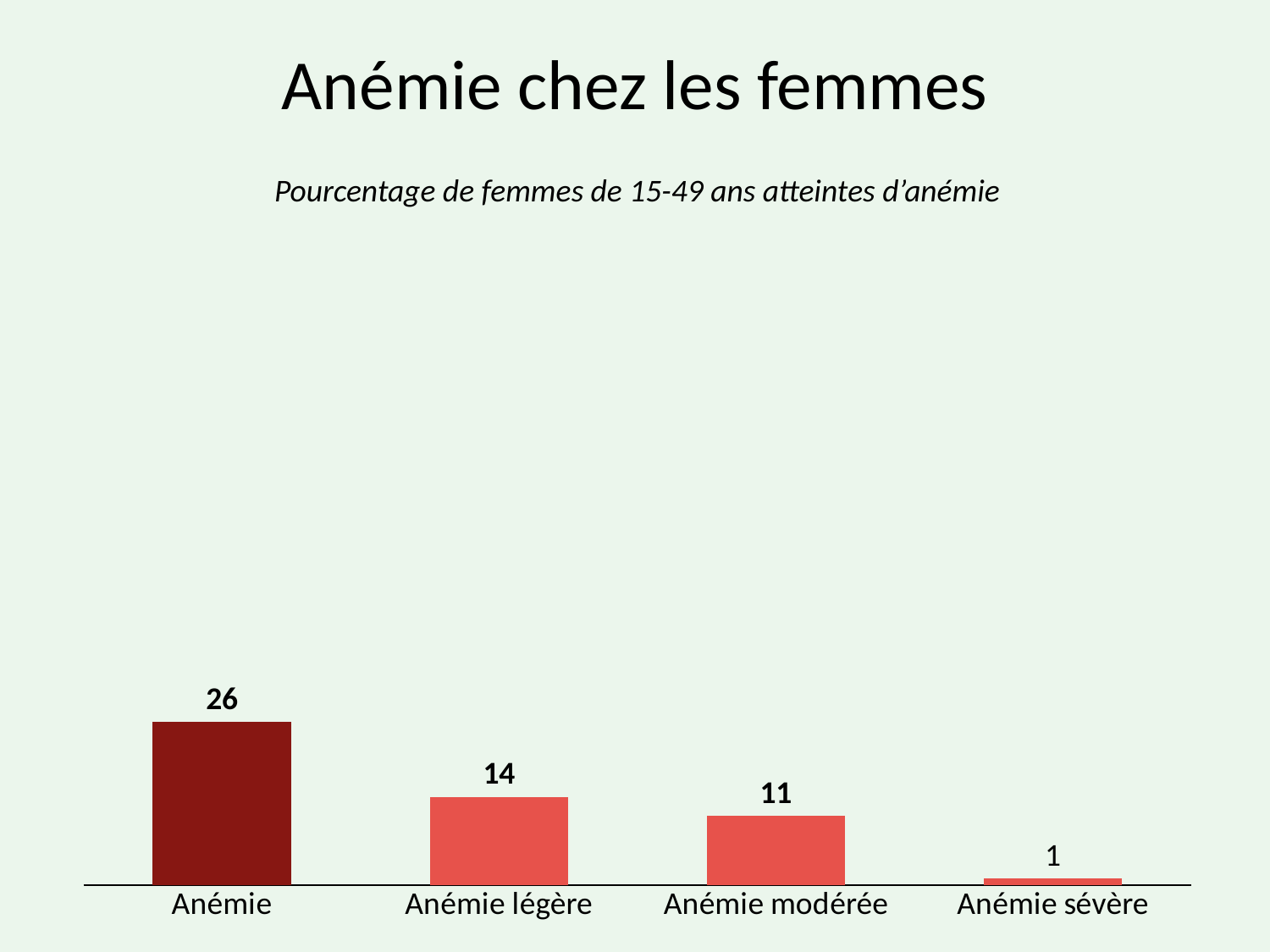

# Anémie chez les femmes
Pourcentage de femmes de 15-49 ans atteintes d’anémie

### Chart

| Category | Series 1 |
|---|---|
| Anémie | 26.0 |
| Anémie légère | 14.0 |
| Anémie modérée | 11.0 |
| Anémie sévère | 1.0 |